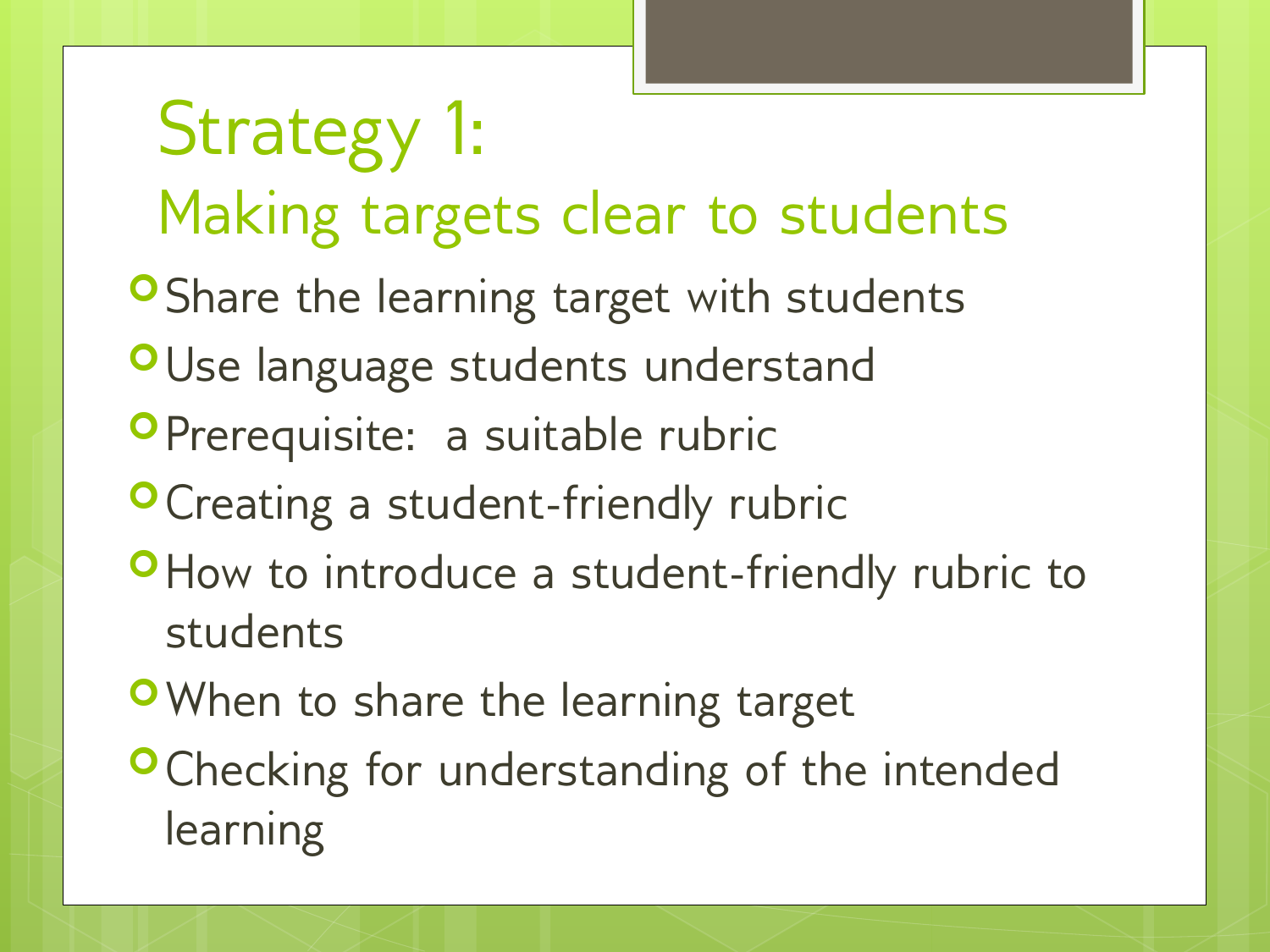

# Strategy 1: Making targets clear to students
Share the learning target with students
Use language students understand
Prerequisite:  a suitable rubric
Creating a student-friendly rubric
How to introduce a student-friendly rubric to students
When to share the learning target
Checking for understanding of the intended learning